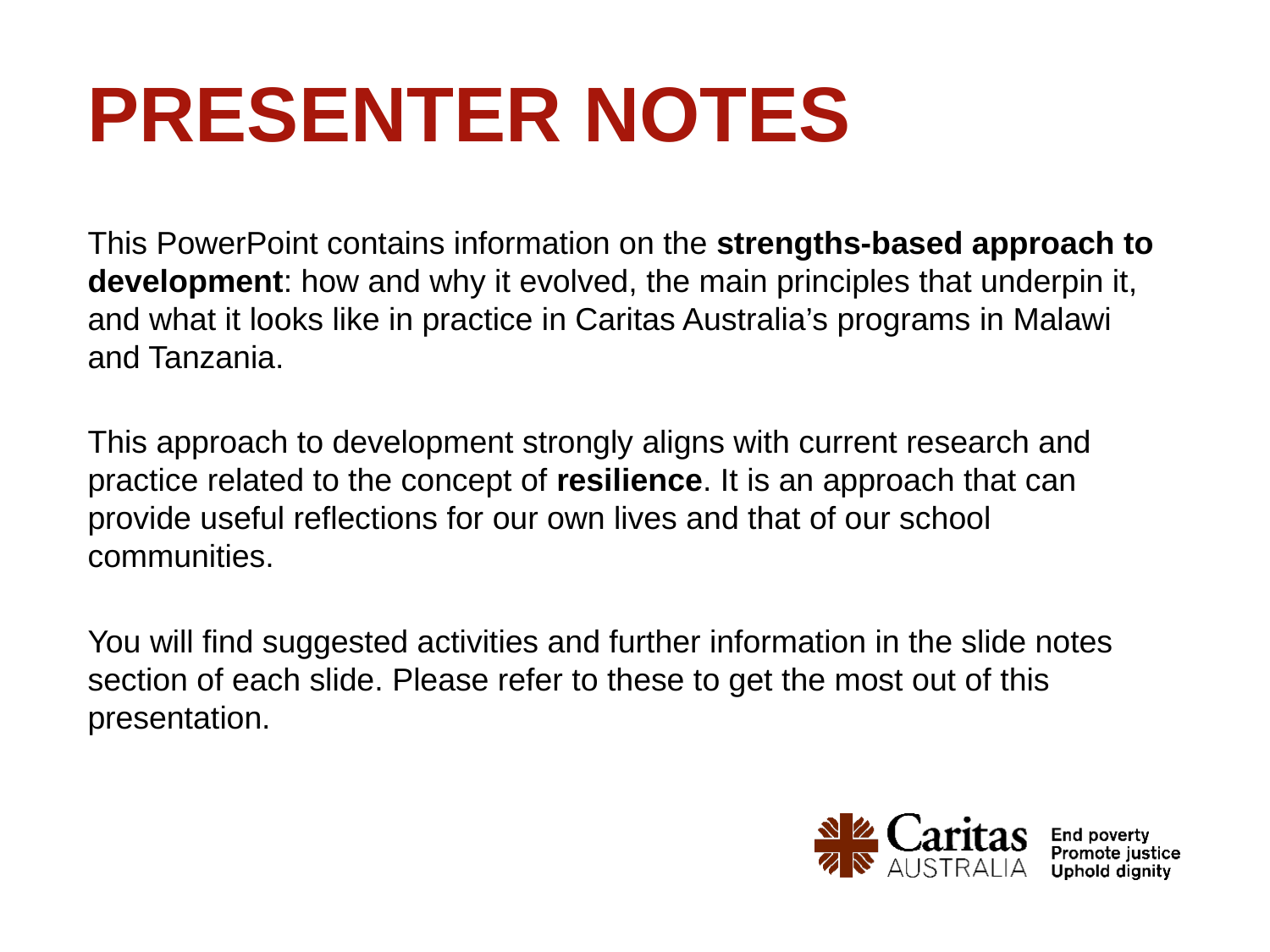

# Presenter notes
This PowerPoint contains information on the strengths-based approach to development: how and why it evolved, the main principles that underpin it, and what it looks like in practice in Caritas Australia’s programs in Malawi and Tanzania.

This approach to development strongly aligns with current research and practice related to the concept of resilience. It is an approach that can provide useful reflections for our own lives and that of our school communities.

You will find suggested activities and further information in the slide notes section of each slide. Please refer to these to get the most out of this presentation.